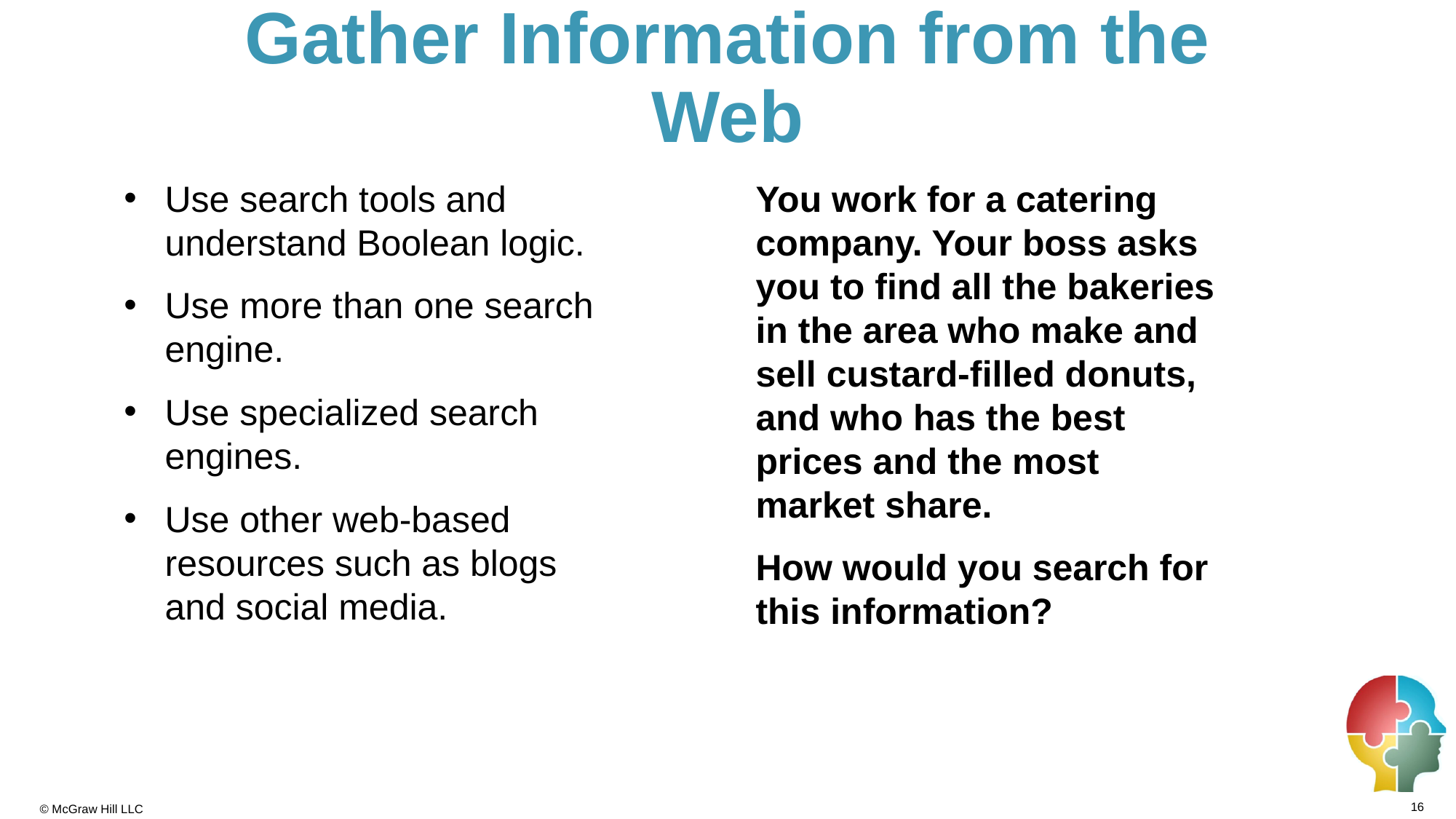

# Gather Information from the Web
Use search tools and understand Boolean logic.
Use more than one search engine.
Use specialized search engines.
Use other web-based resources such as blogs and social media.
You work for a catering company. Your boss asks you to find all the bakeries in the area who make and sell custard-filled donuts, and who has the best prices and the most market share.
How would you search for this information?
16